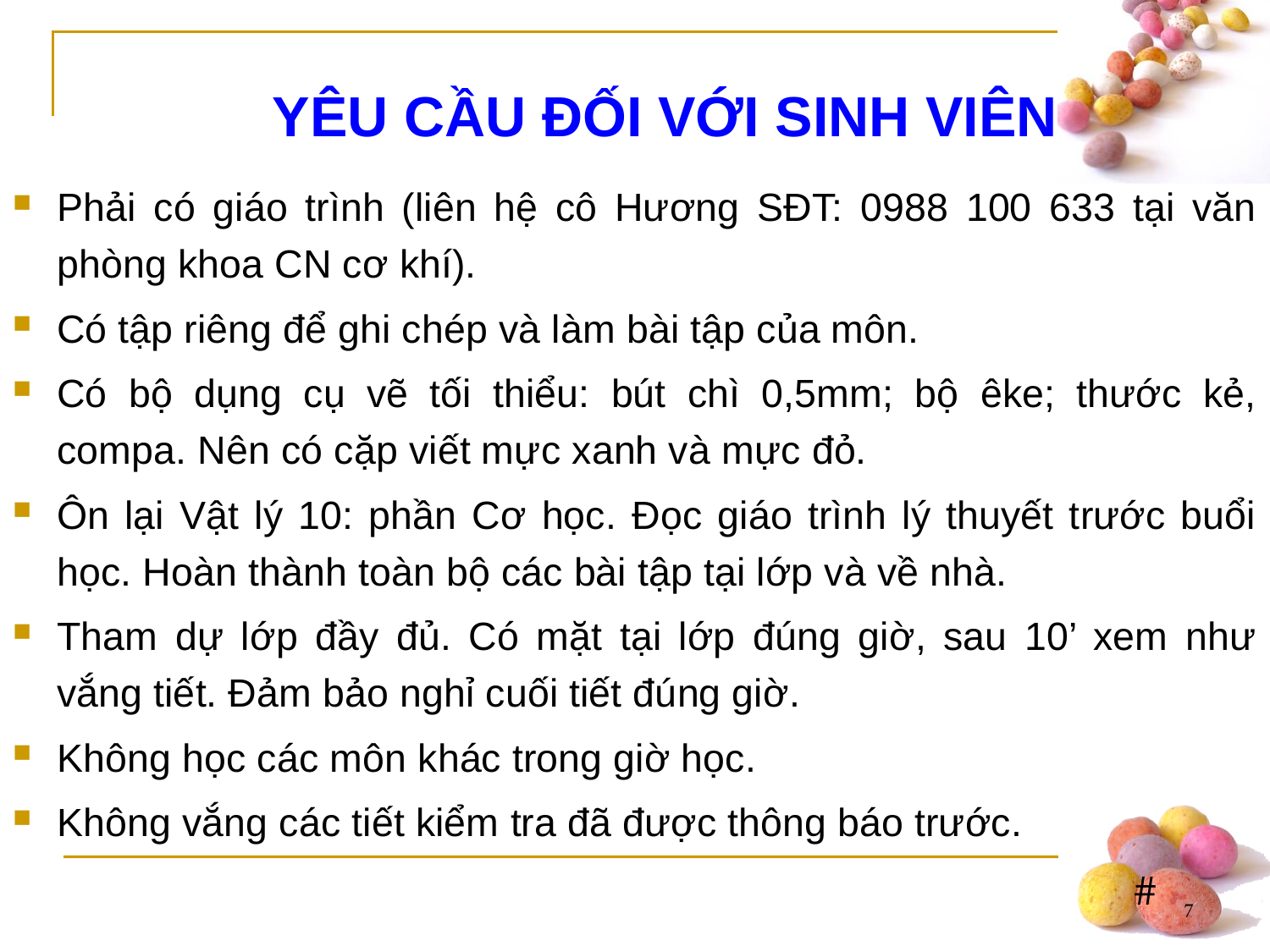

# YÊU CẦU ĐỐI VỚI SINH VIÊN
Phải có giáo trình (liên hệ cô Hương SĐT: 0988 100 633 tại văn phòng khoa CN cơ khí).
Có tập riêng để ghi chép và làm bài tập của môn.
Có bộ dụng cụ vẽ tối thiểu: bút chì 0,5mm; bộ êke; thước kẻ, compa. Nên có cặp viết mực xanh và mực đỏ.
Ôn lại Vật lý 10: phần Cơ học. Đọc giáo trình lý thuyết trước buổi học. Hoàn thành toàn bộ các bài tập tại lớp và về nhà.
Tham dự lớp đầy đủ. Có mặt tại lớp đúng giờ, sau 10’ xem như vắng tiết. Đảm bảo nghỉ cuối tiết đúng giờ.
Không học các môn khác trong giờ học.
Không vắng các tiết kiểm tra đã được thông báo trước.
7